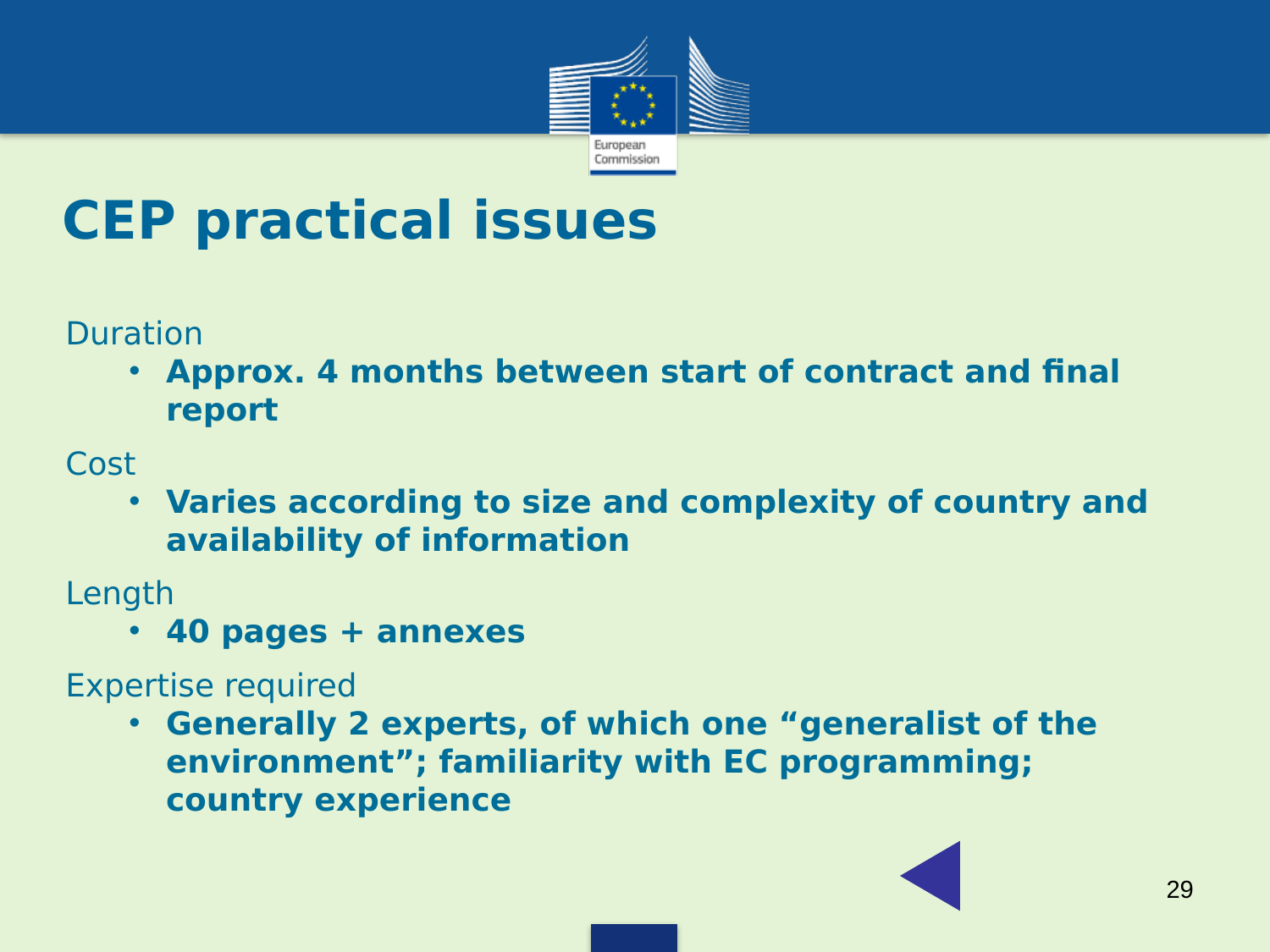

# CEP practical issues
Duration
Approx. 4 months between start of contract and final report
Cost
Varies according to size and complexity of country and availability of information
Length
40 pages + annexes
Expertise required
Generally 2 experts, of which one “generalist of the environment”; familiarity with EC programming; country experience

29